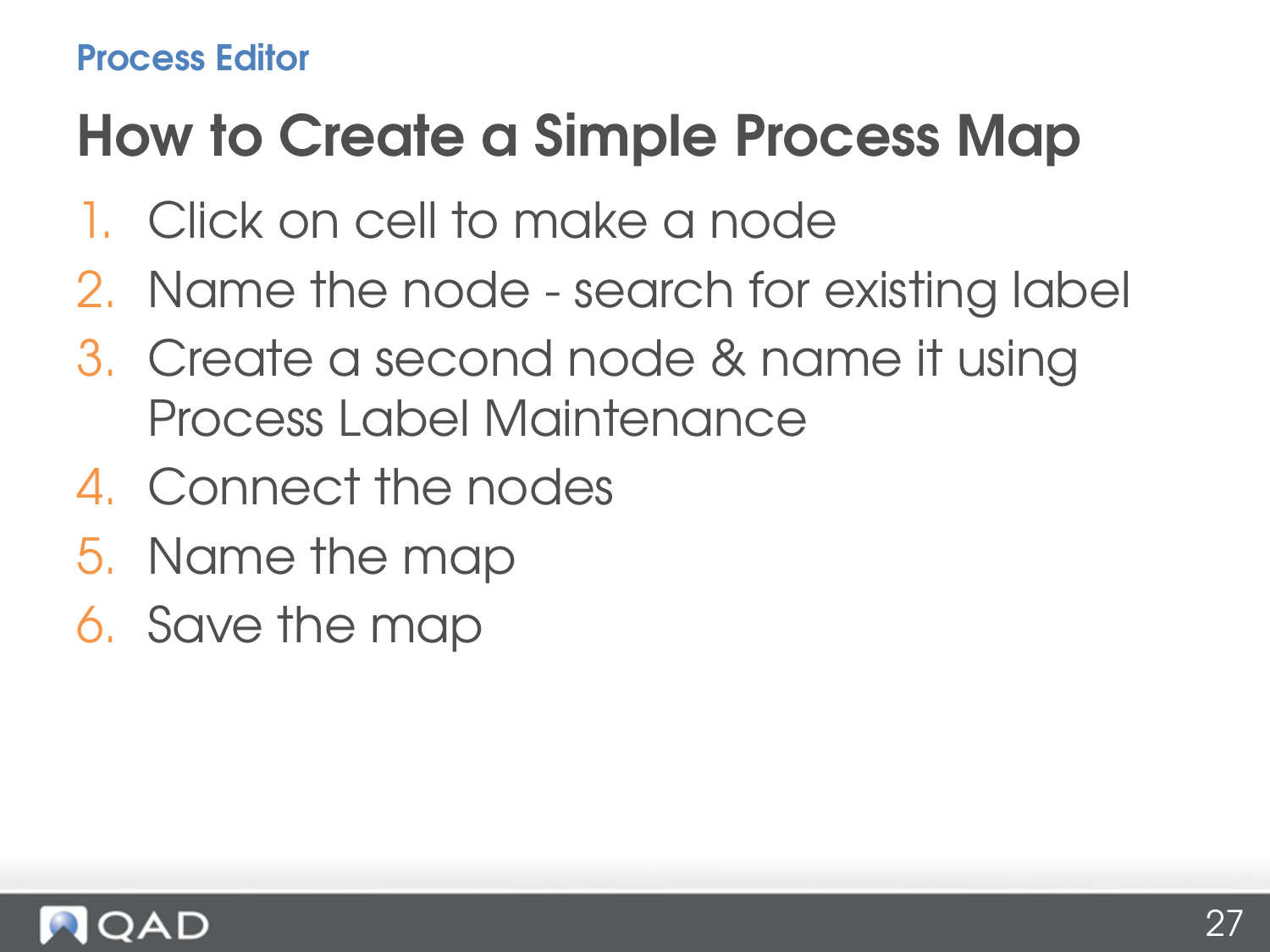

Process Editor
# How to Create a Simple Process Map
Click on cell to make a node
Name the node - search for existing label
Create a second node & name it using Process Label Maintenance
Connect the nodes
Name the map
Save the map
27